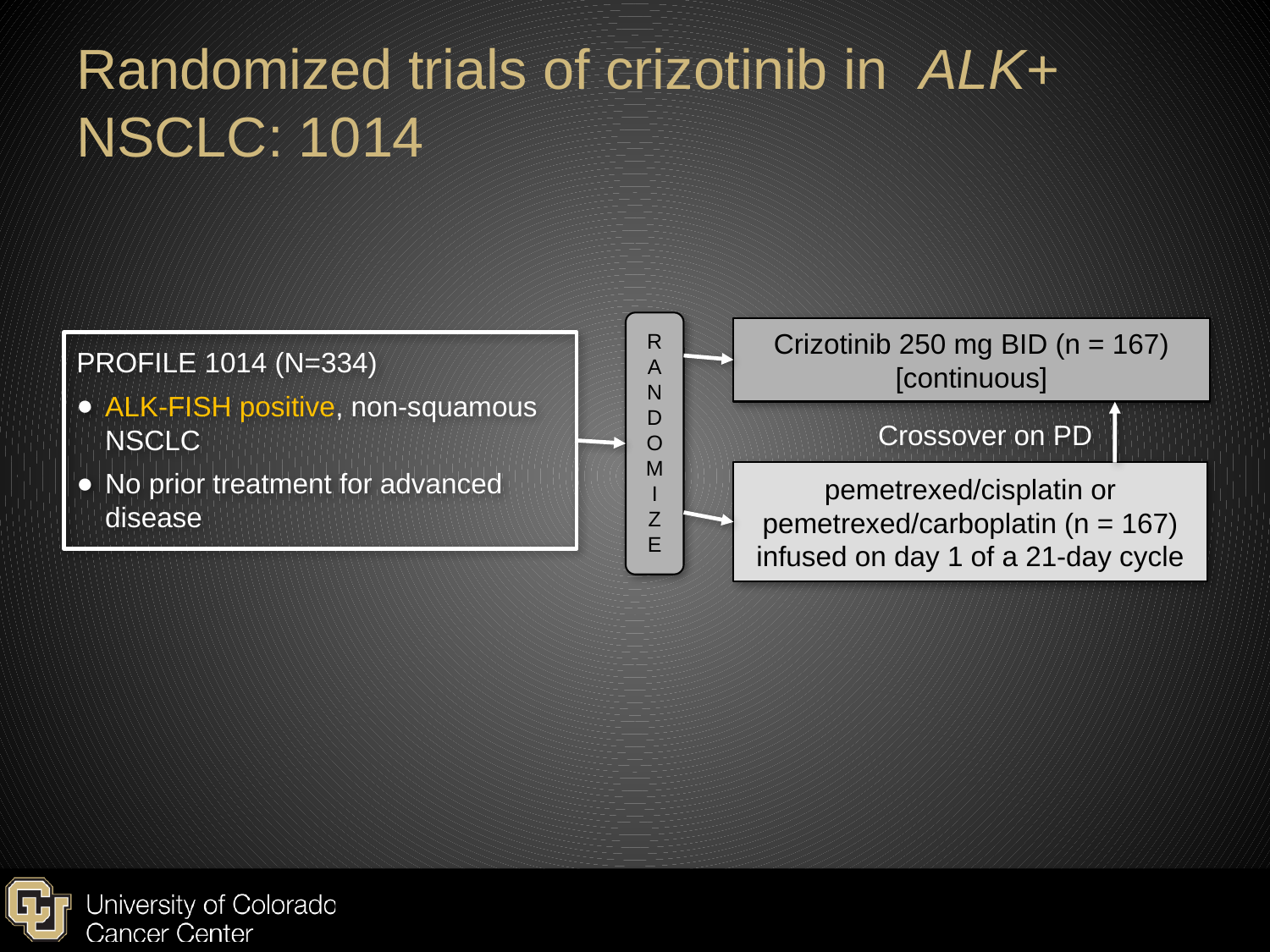

# Randomized trials of crizotinib in  ALK+ NSCLC: 1014
R
A
N
D
O
M
I
Z
E
Crizotinib 250 mg BID (n = 167)
[continuous]
PROFILE 1014 (N=334)
ALK-FISH positive, non-squamous NSCLC
No prior treatment for advanced disease
Crossover on PD
pemetrexed/cisplatin or
pemetrexed/carboplatin (n = 167)
infused on day 1 of a 21-day cycle